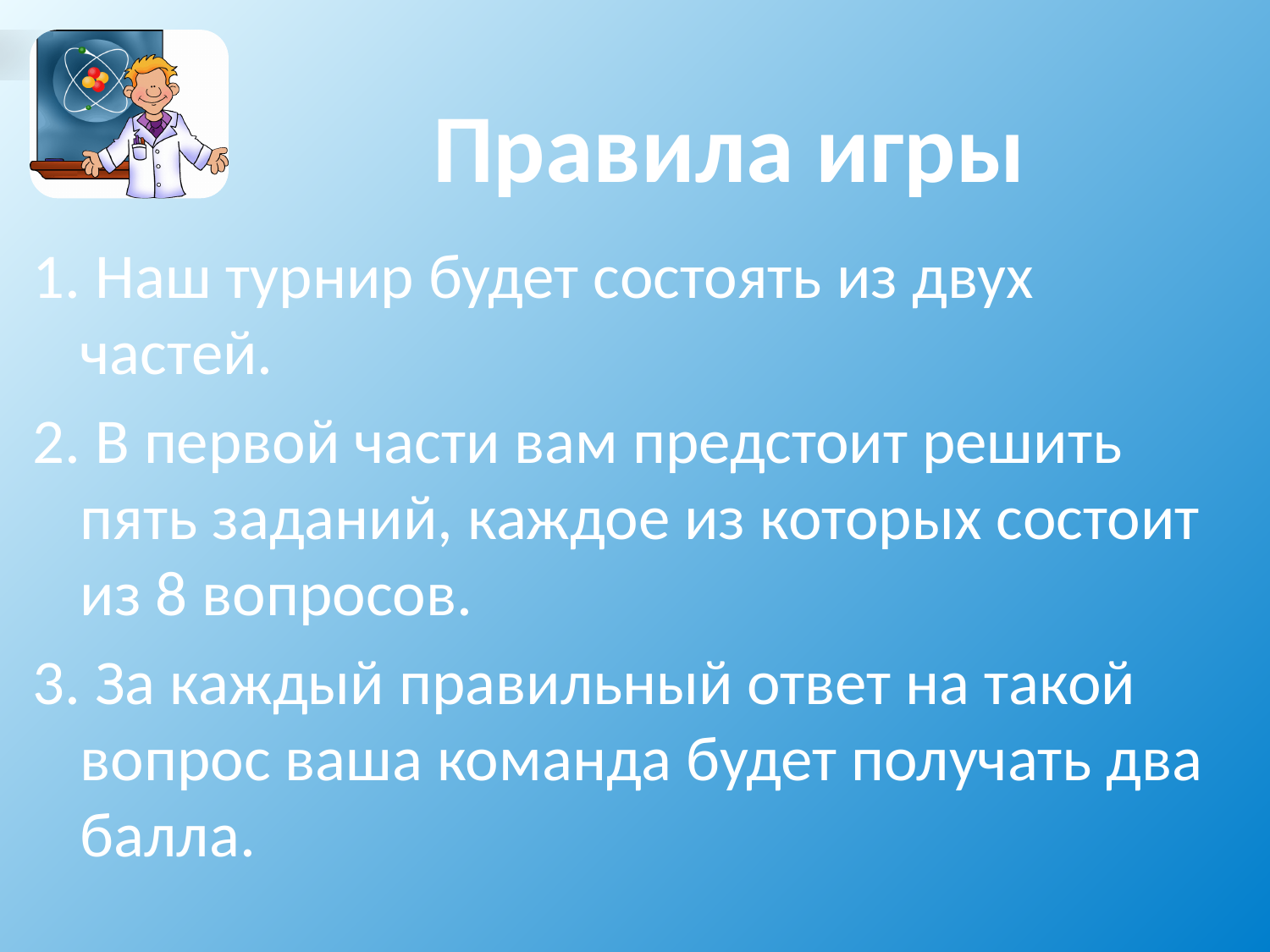

Правила игры
1. Наш турнир будет состоять из двух частей.
2. В первой части вам предстоит решить пять заданий, каждое из которых состоит из 8 вопросов.
3. За каждый правильный ответ на такой вопрос ваша команда будет получать два балла.